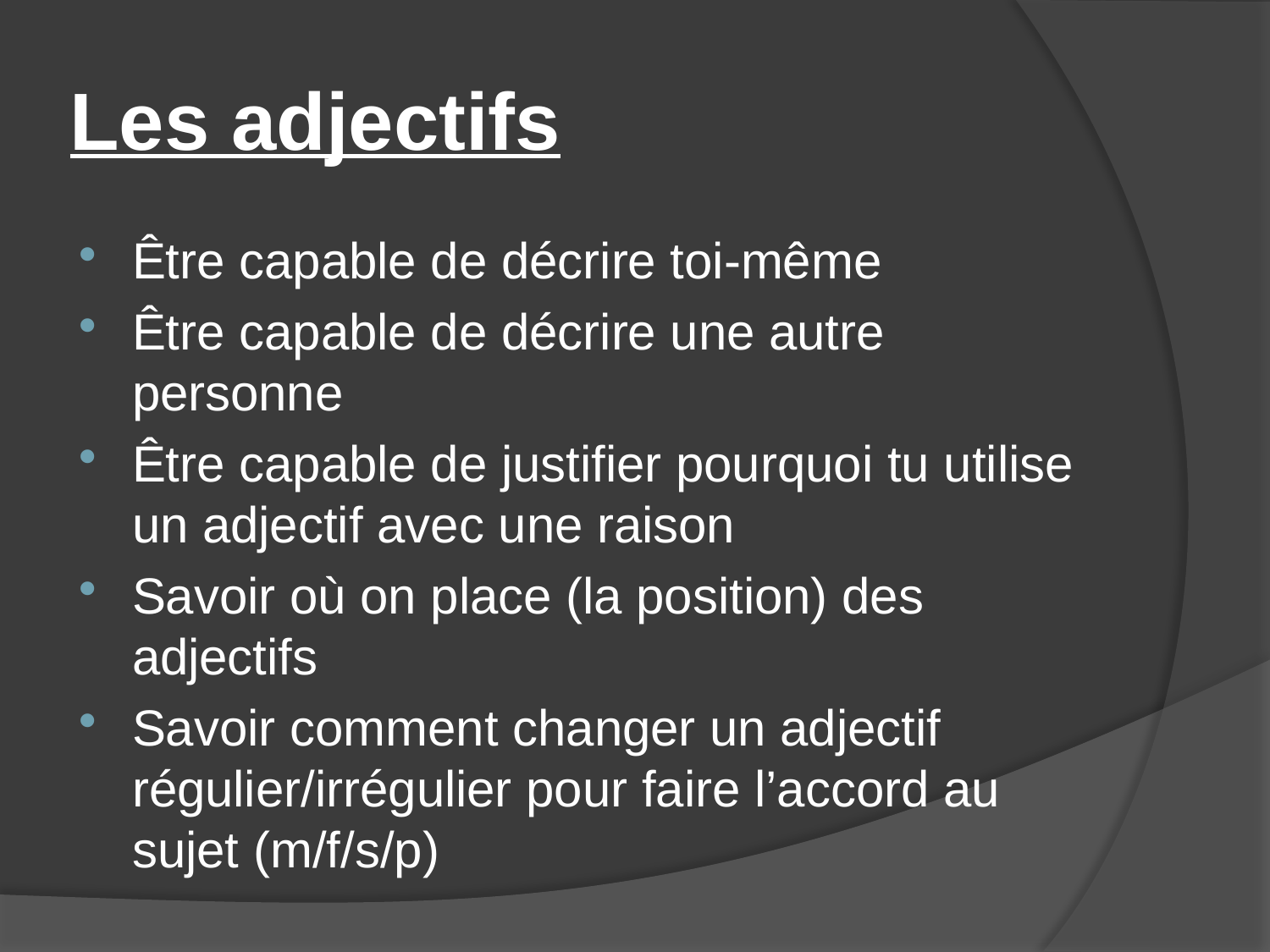

# Les adjectifs
Être capable de décrire toi-même
Être capable de décrire une autre personne
Être capable de justifier pourquoi tu utilise un adjectif avec une raison
Savoir où on place (la position) des adjectifs
Savoir comment changer un adjectif régulier/irrégulier pour faire l’accord au sujet (m/f/s/p)